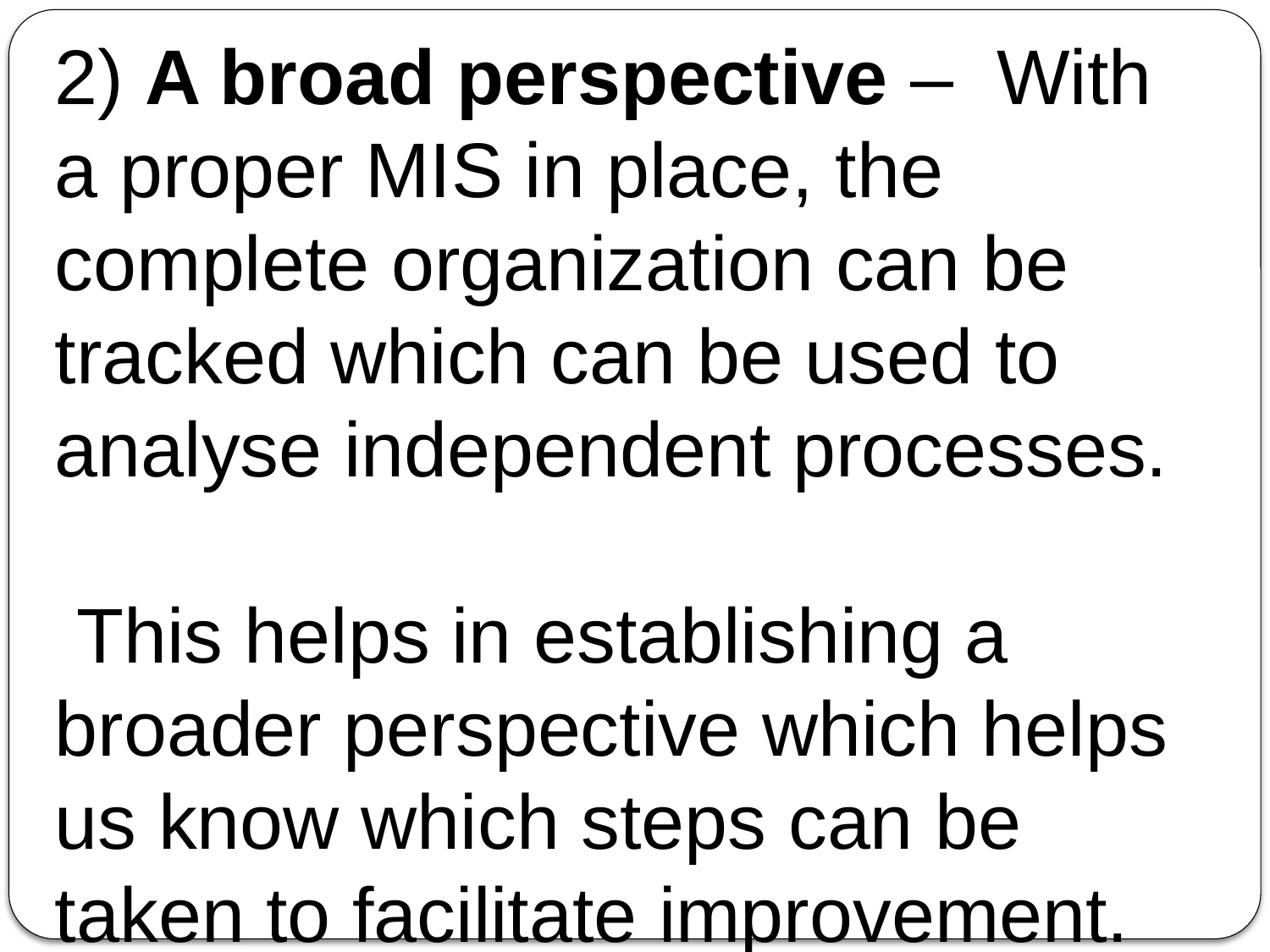

2) A broad perspective –  With a proper MIS in place, the complete organization can be tracked which can be used to analyse independent processes.

 This helps in establishing a broader perspective which helps us know which steps can be taken to facilitate improvement.